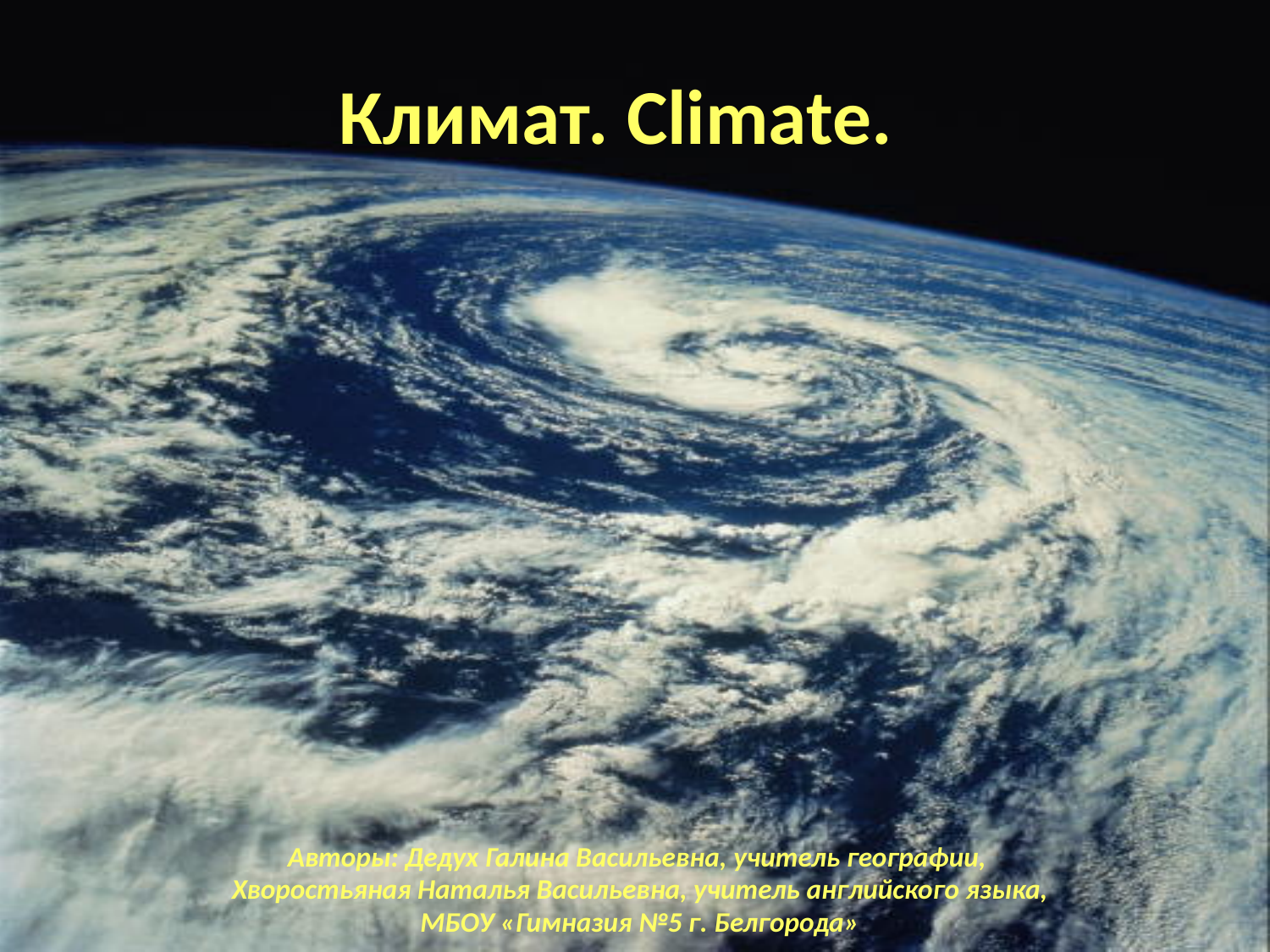

# Климат. Climate.
Авторы: Дедух Галина Васильевна, учитель географии,
Хворостьяная Наталья Васильевна, учитель английского языка,
МБОУ «Гимназия №5 г. Белгорода»